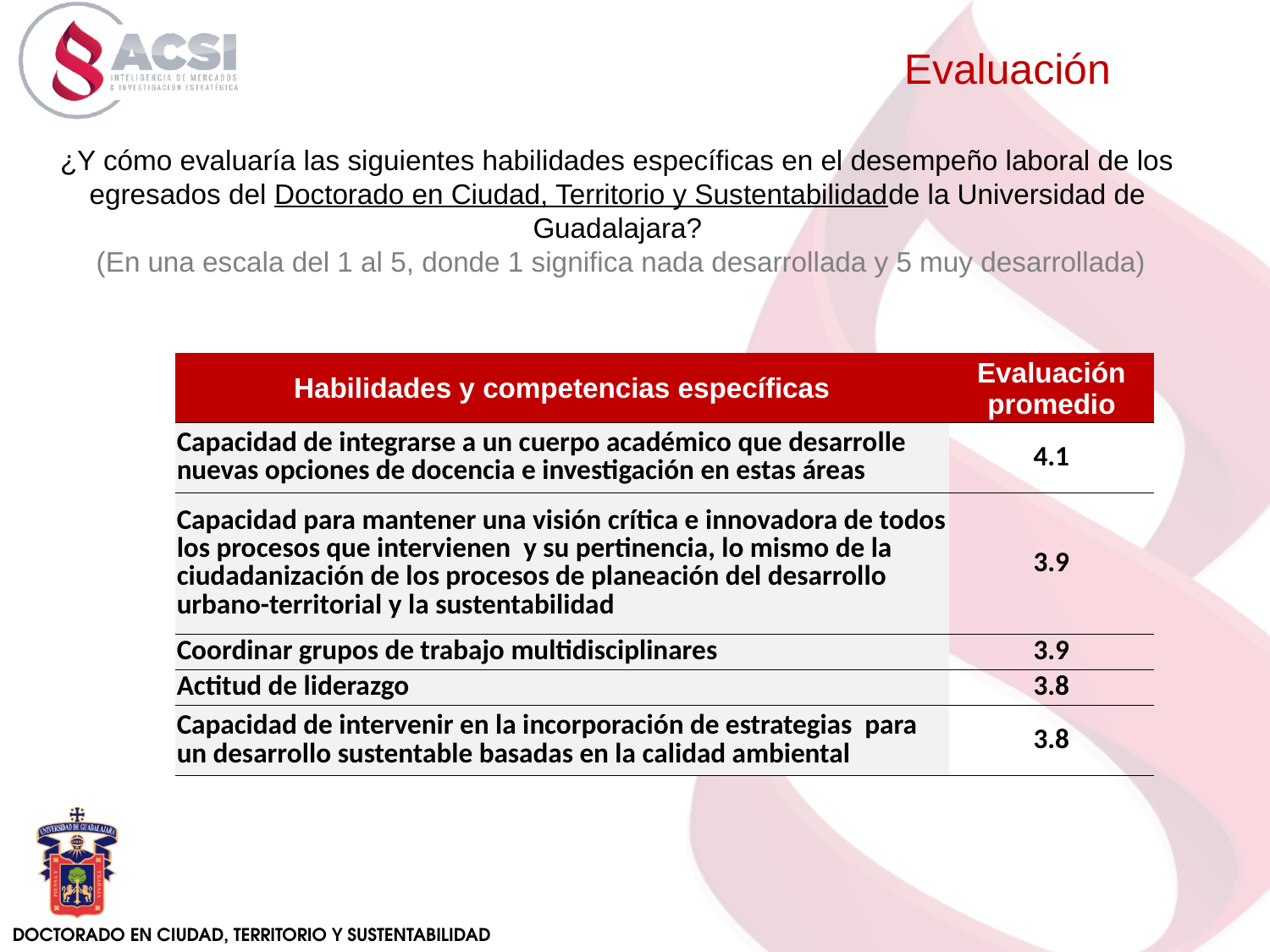

Evaluación
¿Y cómo evaluaría las siguientes habilidades específicas en el desempeño laboral de los egresados del Doctorado en Ciudad, Territorio y Sustentabilidadde la Universidad de Guadalajara?
 (En una escala del 1 al 5, donde 1 significa nada desarrollada y 5 muy desarrollada)
| Habilidades y competencias específicas | Evaluación promedio |
| --- | --- |
| Capacidad de integrarse a un cuerpo académico que desarrolle nuevas opciones de docencia e investigación en estas áreas | 4.1 |
| Capacidad para mantener una visión crítica e innovadora de todos los procesos que intervienen y su pertinencia, lo mismo de la ciudadanización de los procesos de planeación del desarrollo urbano-territorial y la sustentabilidad | 3.9 |
| Coordinar grupos de trabajo multidisciplinares | 3.9 |
| Actitud de liderazgo | 3.8 |
| Capacidad de intervenir en la incorporación de estrategias para un desarrollo sustentable basadas en la calidad ambiental | 3.8 |